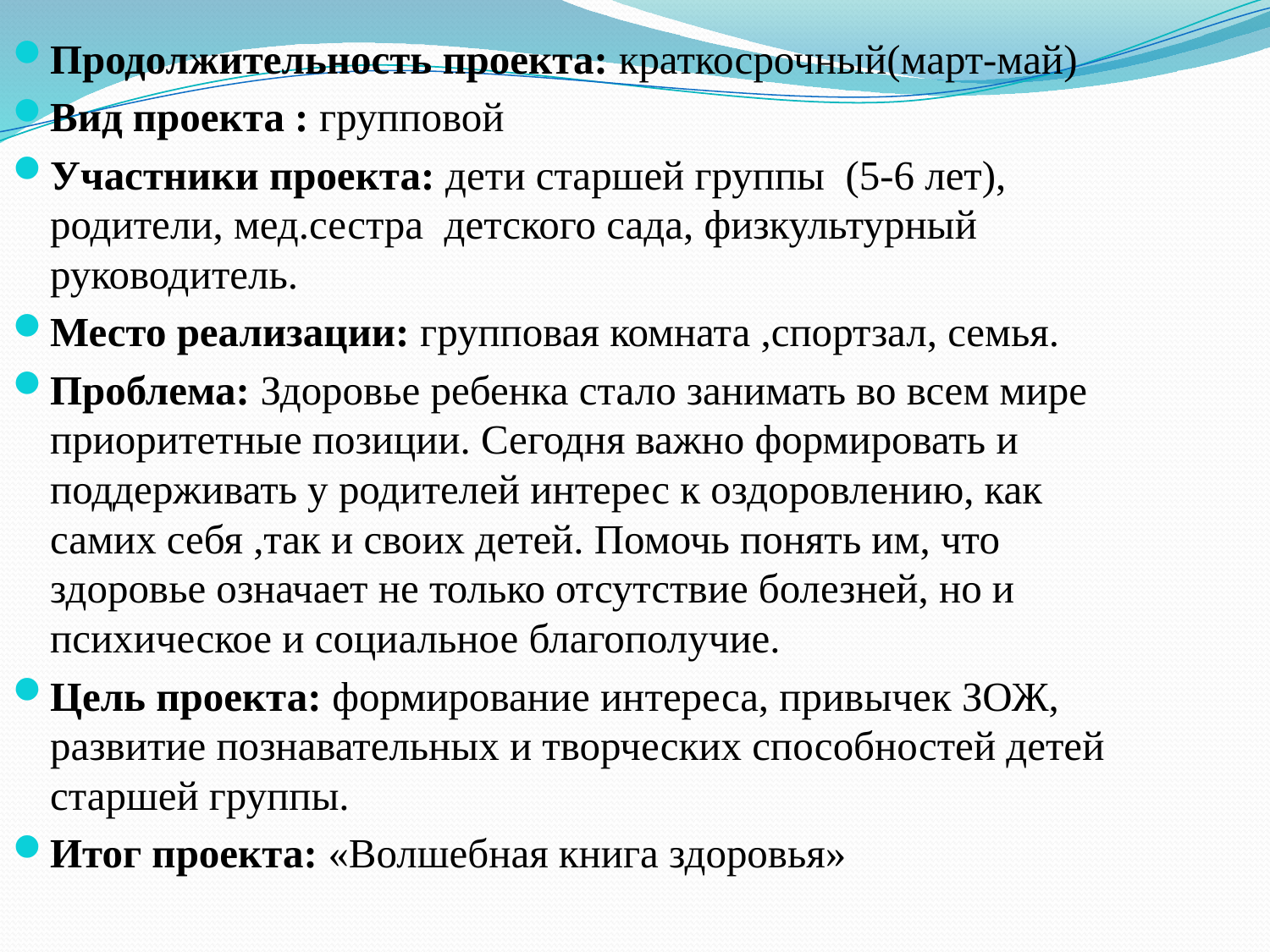

Продолжительность проекта: краткосрочный(март-май)
Вид проекта : групповой
Участники проекта: дети старшей группы  (5-6 лет), родители, мед.сестра  детского сада, физкультурный руководитель.
Место реализации: групповая комната ,спортзал, семья.
Проблема: Здоровье ребенка стало занимать во всем мире приоритетные позиции. Сегодня важно формировать и поддерживать у родителей интерес к оздоровлению, как самих себя ,так и своих детей. Помочь понять им, что здоровье означает не только отсутствие болезней, но и психическое и социальное благополучие.
Цель проекта: формирование интереса, привычек ЗОЖ, развитие познавательных и творческих способностей детей старшей группы.
Итог проекта: «Волшебная книга здоровья»